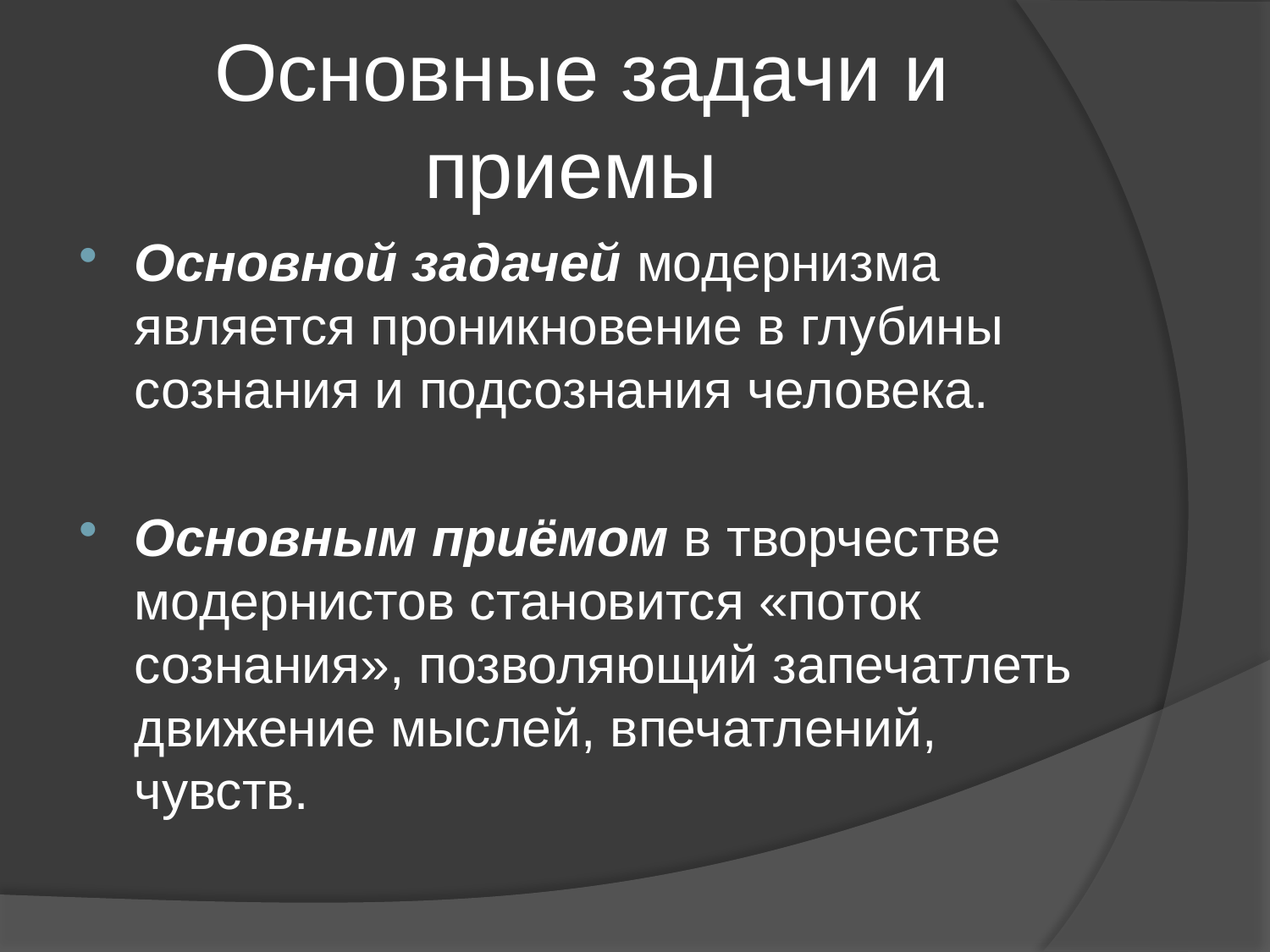

# Основные задачи и приемы
Основной задачей модернизма является проникновение в глубины сознания и подсознания человека.

Основным приёмом в творчестве модернистов становится «поток сознания», позволяющий запечатлеть движение мыслей, впечатлений, чувств.